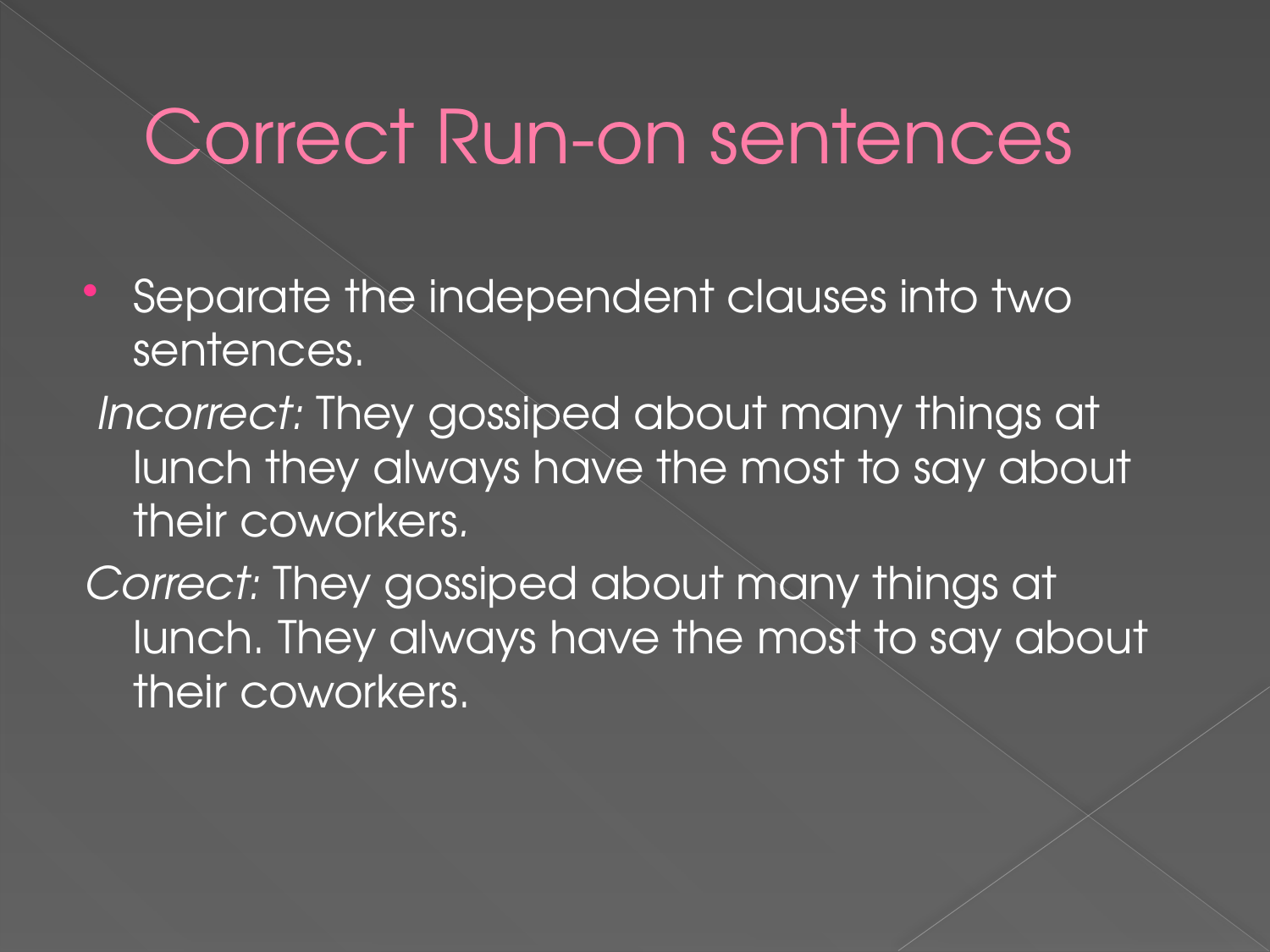

# Correct Run-on sentences
Separate the independent clauses into two sentences.
 Incorrect: They gossiped about many things at lunch they always have the most to say about their coworkers.
Correct: They gossiped about many things at lunch. They always have the most to say about their coworkers.